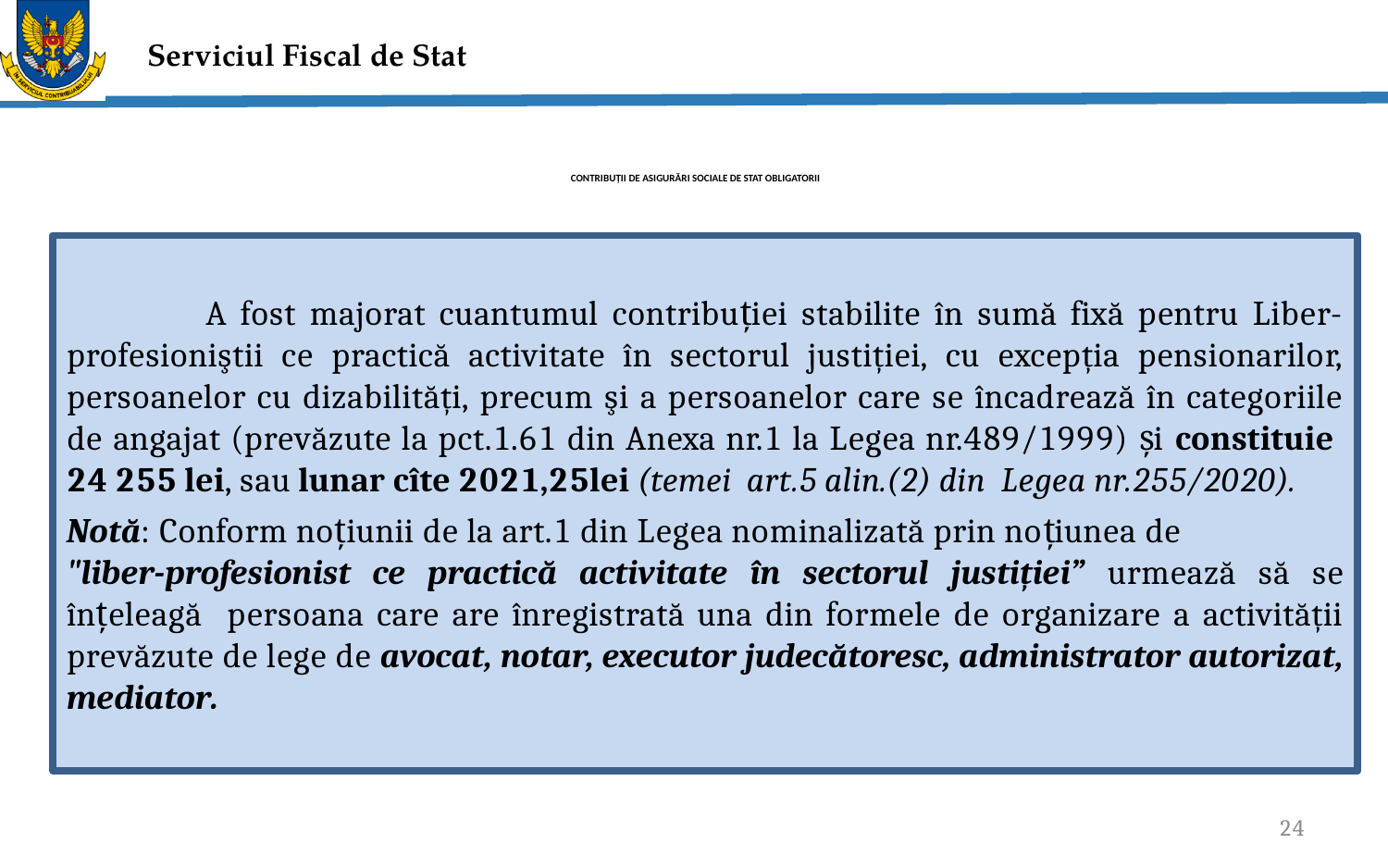

# CONTRIBUȚII DE ASIGURĂRI SOCIALE DE STAT OBLIGATORII
	A fost majorat cuantumul contribuției stabilite în sumă fixă pentru Liber-profesioniştii ce practică activitate în sectorul justiţiei, cu excepţia pensionarilor, persoanelor cu dizabilităţi, precum şi a persoanelor care se încadrează în categoriile de angajat (prevăzute la pct.1.61 din Anexa nr.1 la Legea nr.489/1999) și constituie  24 255 lei, sau lunar cîte 2021,25lei (temei  art.5 alin.(2) din  Legea nr.255/2020).

Notă: Conform noțiunii de la art.1 din Legea nominalizată prin noțiunea de                    "liber-profesionist ce practică activitate în sectorul justiţiei” urmează să se înțeleagă  persoana care are înregistrată una din formele de organizare a activităţii prevăzute de lege de avocat, notar, executor judecătoresc, administrator autorizat, mediator.
24